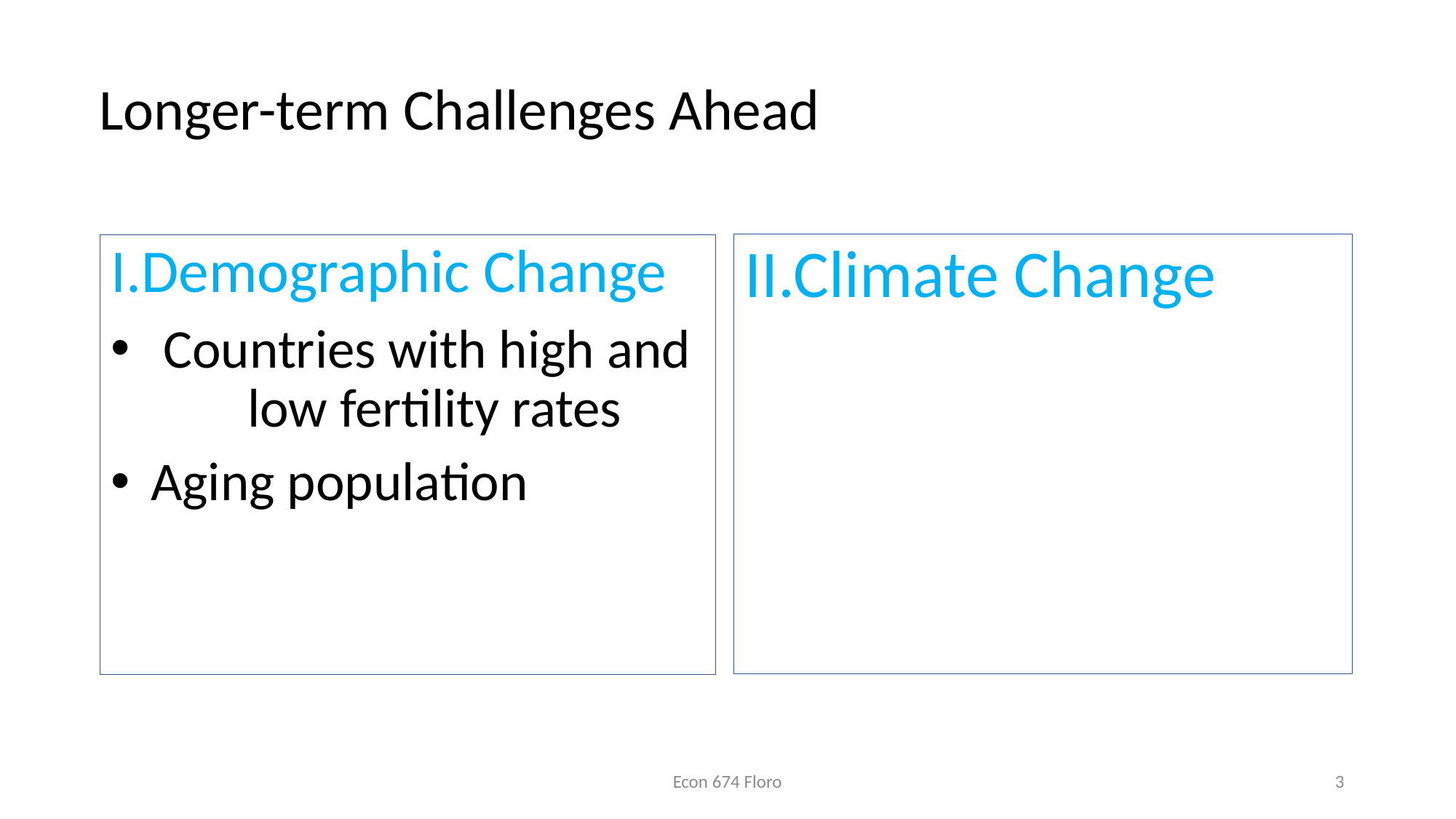

# Longer-term Challenges Ahead

II.Climate Change
I.Demographic Change
  Countries with high and 	low fertility rates
 Aging population

Econ 674 Floro
3